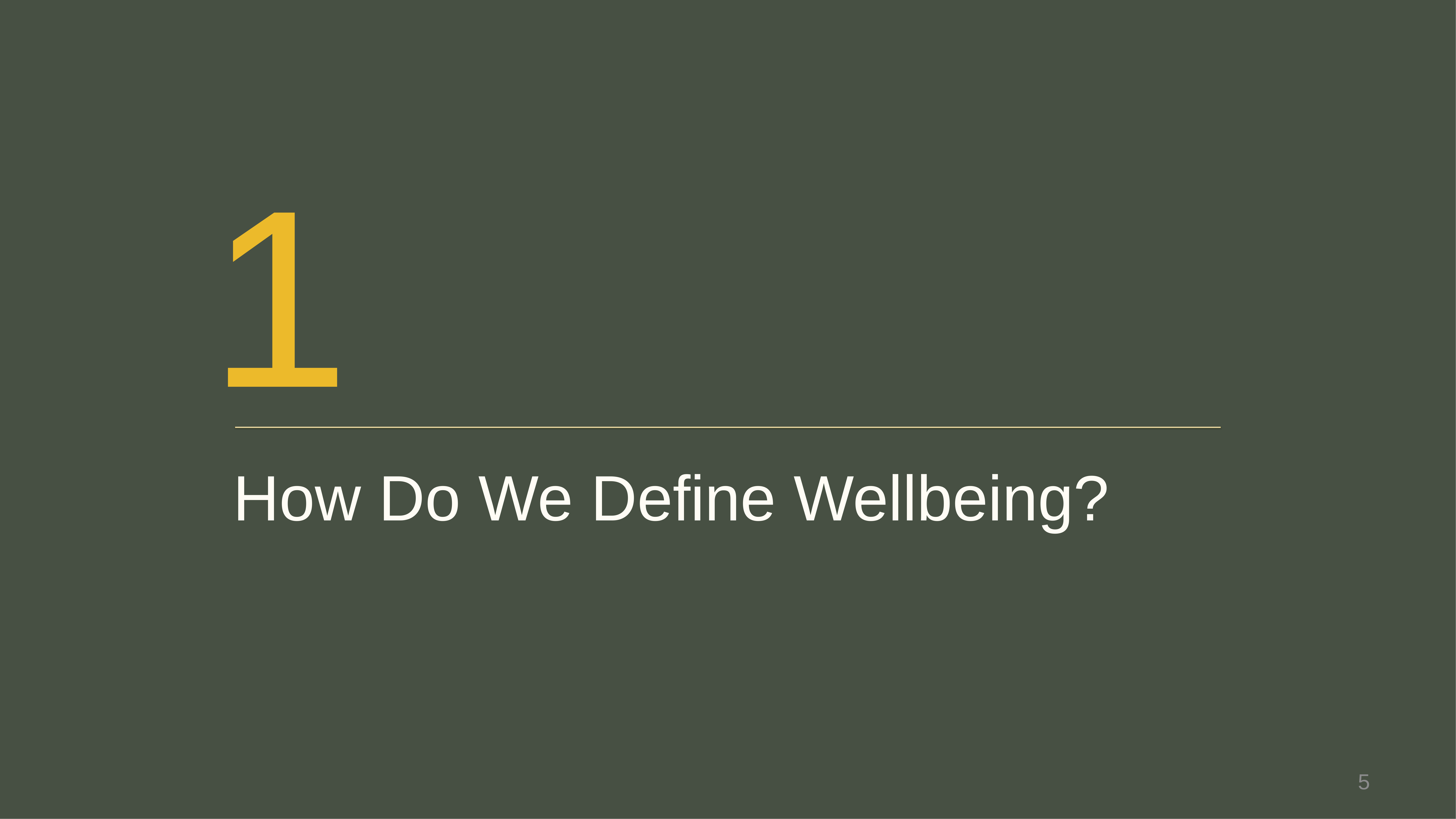

1

How Do We Define Wellbeing?
5